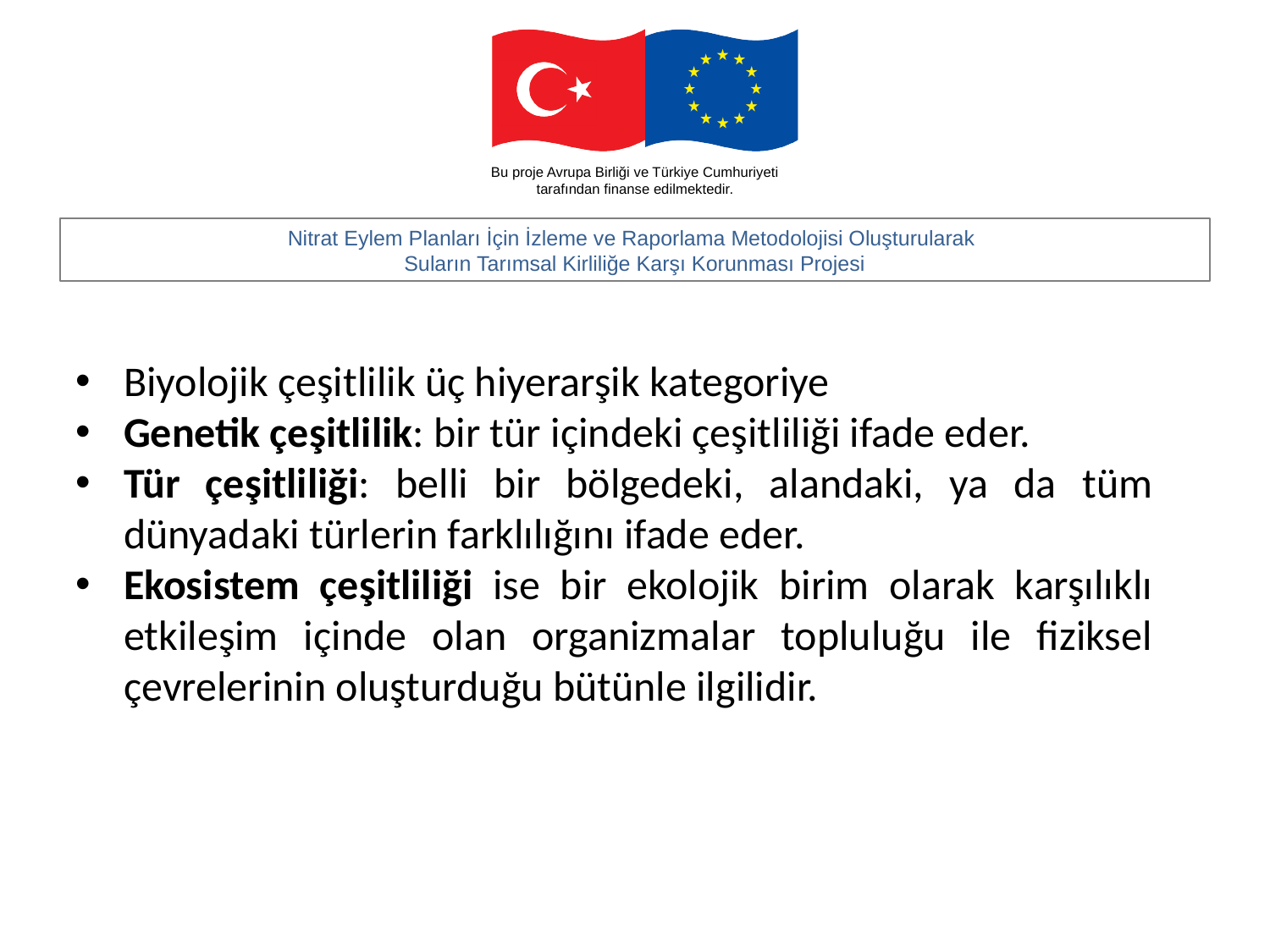

Biyolojik çeşitlilik üç hiyerarşik kategoriye
Genetik çeşitlilik: bir tür içindeki çeşitliliği ifade eder.
Tür çeşitliliği: belli bir bölgedeki, alandaki, ya da tüm dünyadaki türlerin farklılığını ifade eder.
Ekosistem çeşitliliği ise bir ekolojik birim olarak karşılıklı etkileşim içinde olan organizmalar topluluğu ile fiziksel çevrelerinin oluşturduğu bütünle ilgilidir.